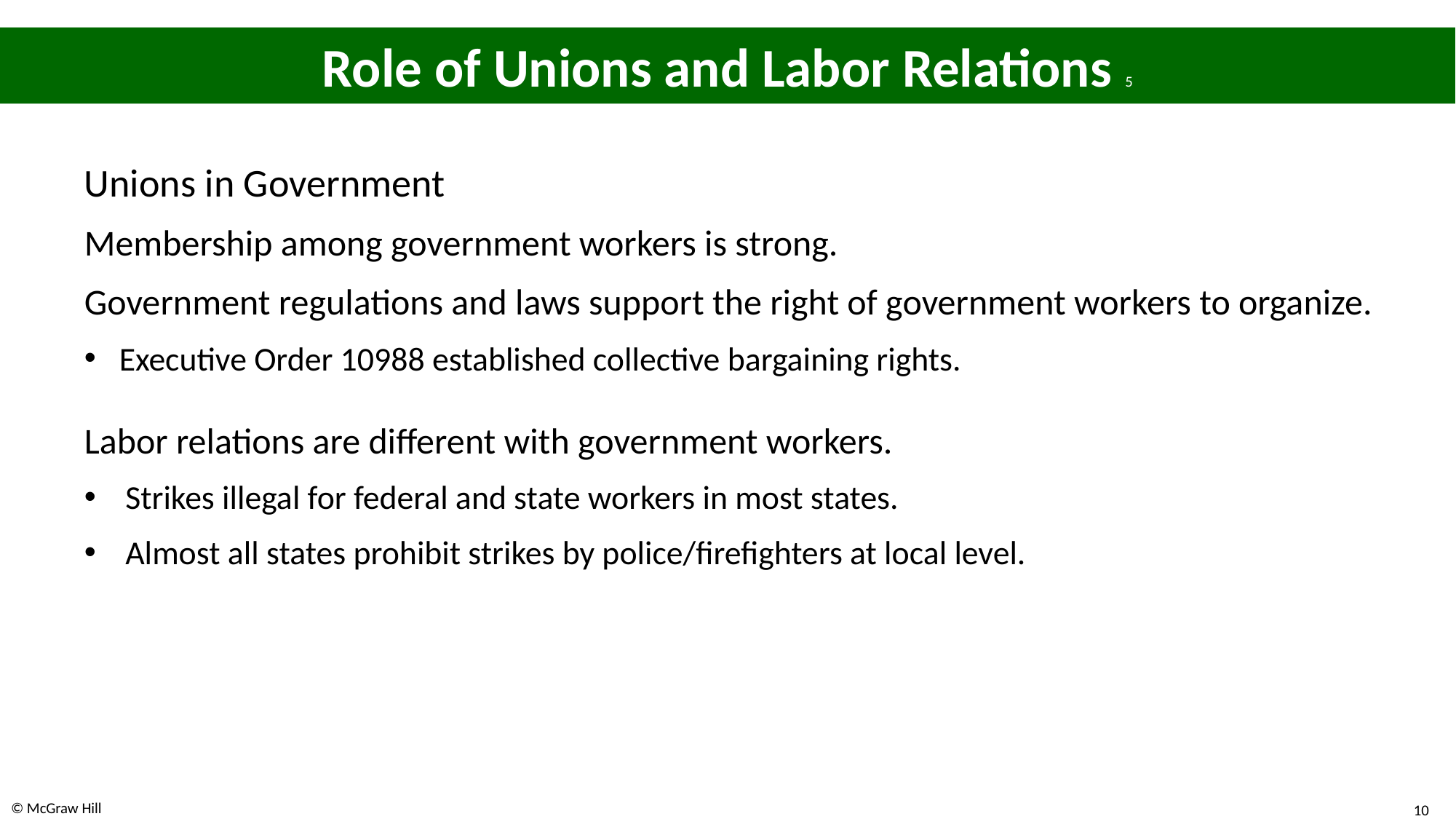

# Role of Unions and Labor Relations 5
Unions in Government
Membership among government workers is strong.
Government regulations and laws support the right of government workers to organize.
Executive Order 10988 established collective bargaining rights.
Labor relations are different with government workers.
Strikes illegal for federal and state workers in most states.
Almost all states prohibit strikes by police/firefighters at local level.